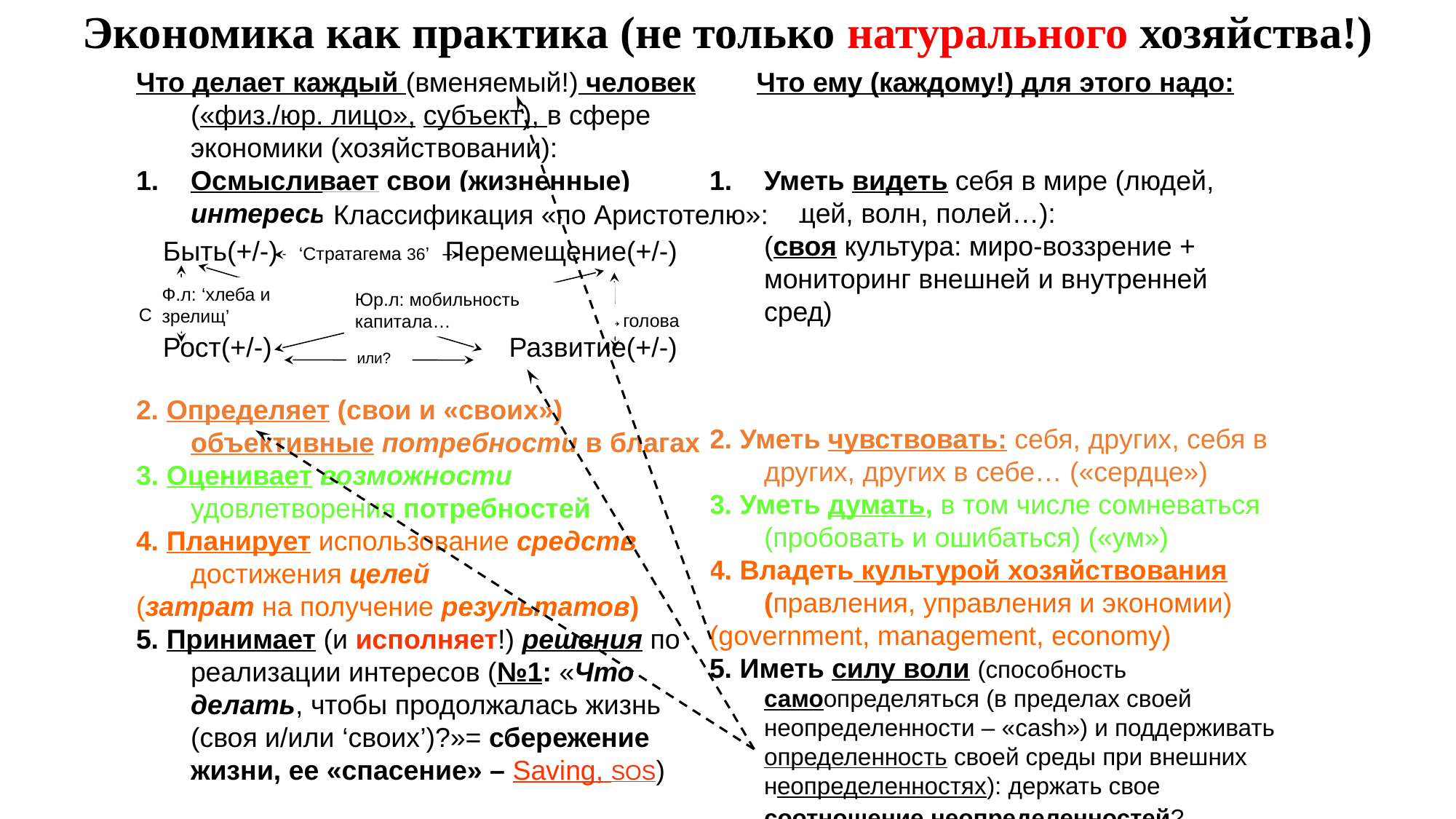

# Экономика как практика (не только натурального хозяйства!)
Что делает каждый (вменяемый!) человек («физ./юр. лицо», субъект), в сфере экономики (хозяйствовании):
Осмысливает свои (жизненные) интересы  (inter-est: «между есть»)

2. Определяет (свои и «своих») объективные потребности в благах
3. Оценивает возможности удовлетворения потребностей
4. Планирует использование средств достижения целей
(затрат на получение результатов)
5. Принимает (и исполняет!) решения по реализации интересов (№1: «Что делать, чтобы продолжалась жизнь (своя и/или ‘своих’)?»= сбережение жизни, ее «спасение» – Saving, SOS)
Что ему (каждому!) для этого надо:

Уметь видеть себя в мире (людей, вещей, волн, полей…):
(своя культура: миро-воззрение + мониторинг внешней и внутренней сред)

2. Уметь чувствовать: себя, других, себя в других, других в себе… («сердце»)
3. Уметь думать, в том числе сомневаться (пробовать и ошибаться) («ум»)
4. Владеть культурой хозяйствования (правления, управления и экономии)
(government, management, economy)
5. Иметь силу воли (способность самоопределяться (в пределах своей неопределенности – «cash») и поддерживать определенность своей среды при внешних неопределенностях): держать свое
соотношение неопределенностей?

Классификация «по Аристотелю»:
| Быть(+/-) | Перемещение(+/-) |
| --- | --- |
| Рост(+/-) | Развитие(+/-) |
‘Стратагема 36’

Ф.л: ‘хлеба и зрелищ’
Юр.л: мобильность капитала…
Страхов. запас (‘жирок’)
Рука→голова
или?